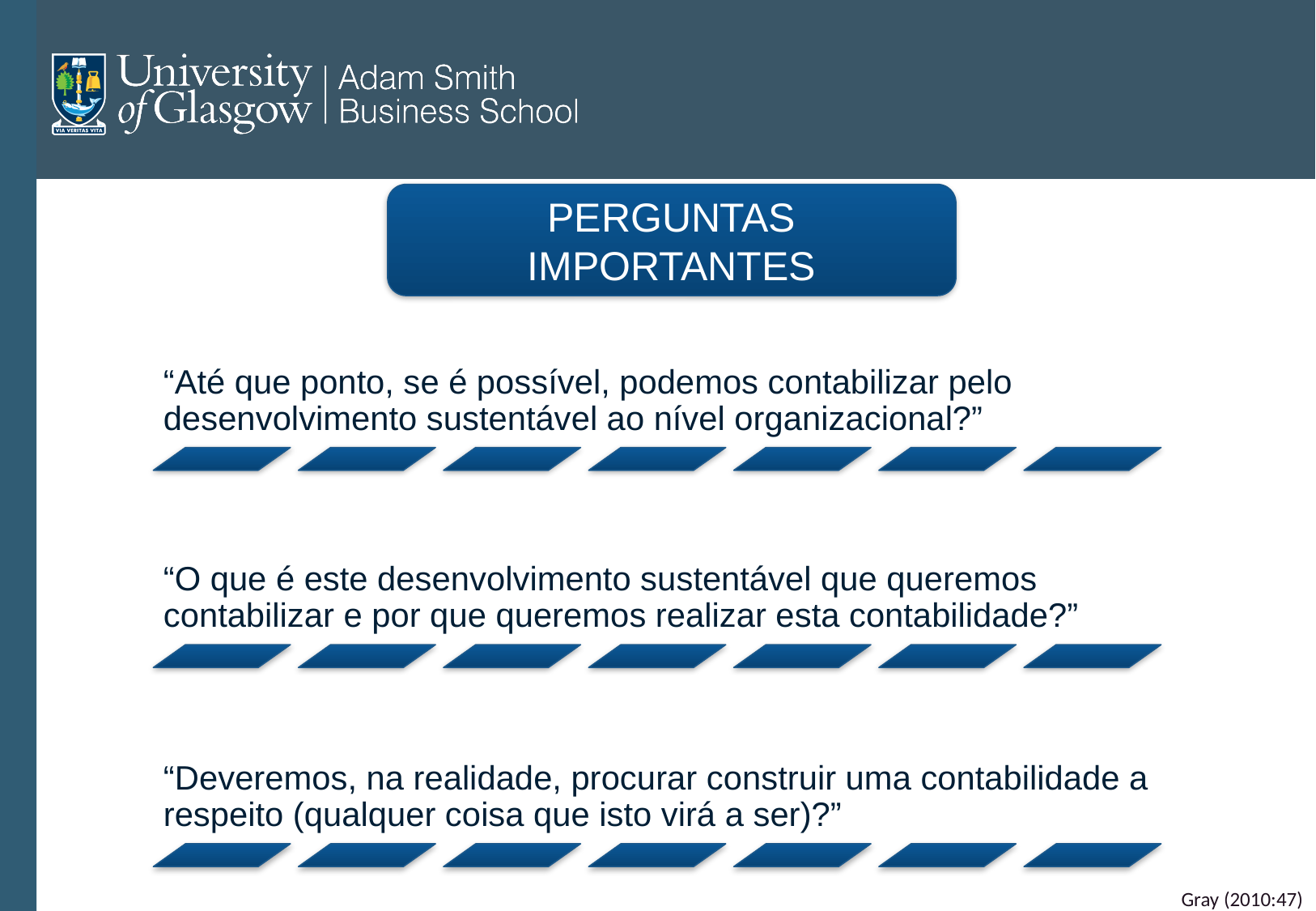

PERGUNTAS IMPORTANTES
“Até que ponto, se é possível, podemos contabilizar pelo desenvolvimento sustentável ao nível organizacional?”
“O que é este desenvolvimento sustentável que queremos contabilizar e por que queremos realizar esta contabilidade?”
“Deveremos, na realidade, procurar construir uma contabilidade a respeito (qualquer coisa que isto virá a ser)?”
Gray (2010:47)